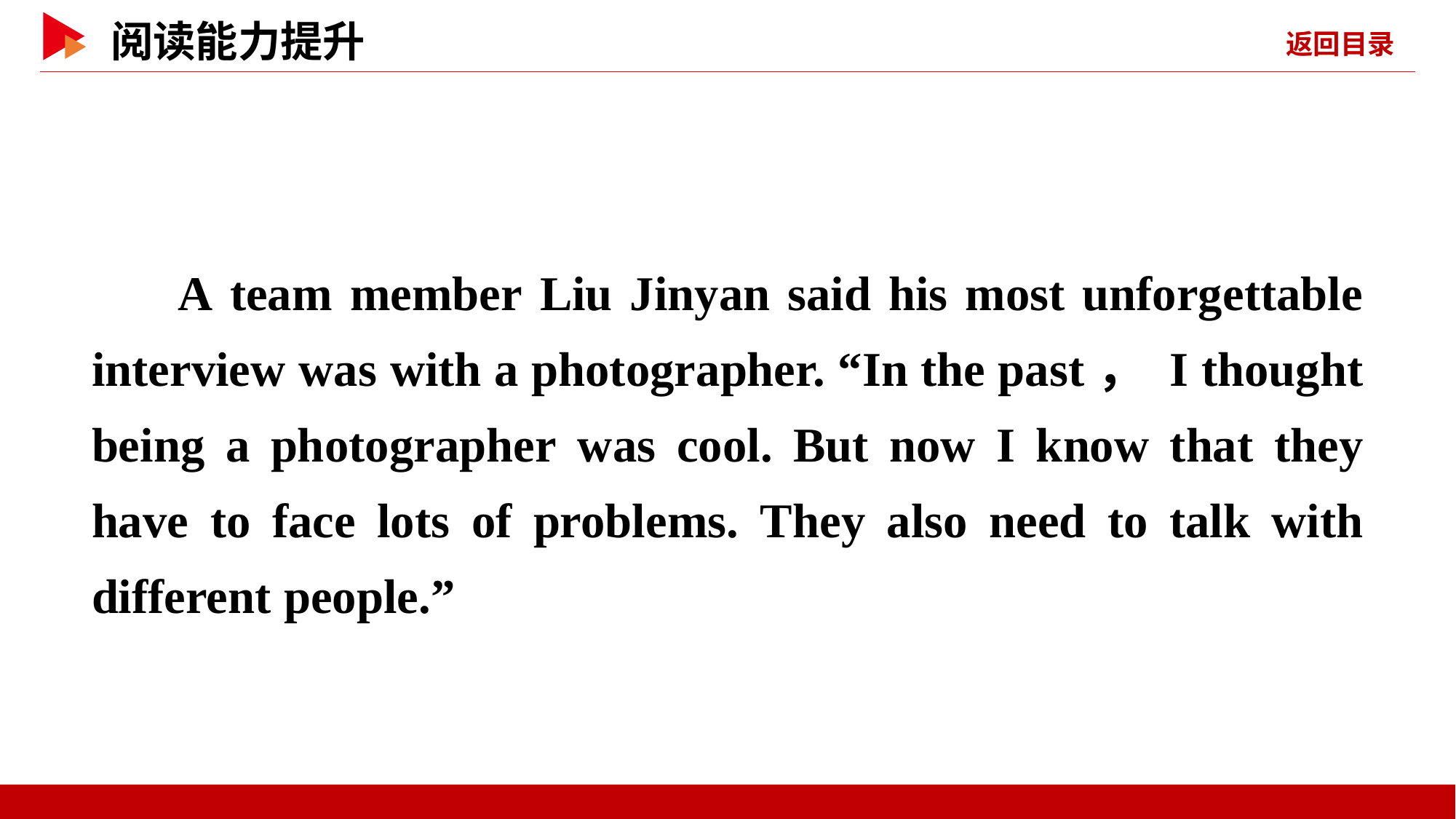

A team member Liu Jinyan said his most unforgettable interview was with a photographer. “In the past， I thought being a photographer was cool. But now I know that they have to face lots of problems. They also need to talk with different people.”